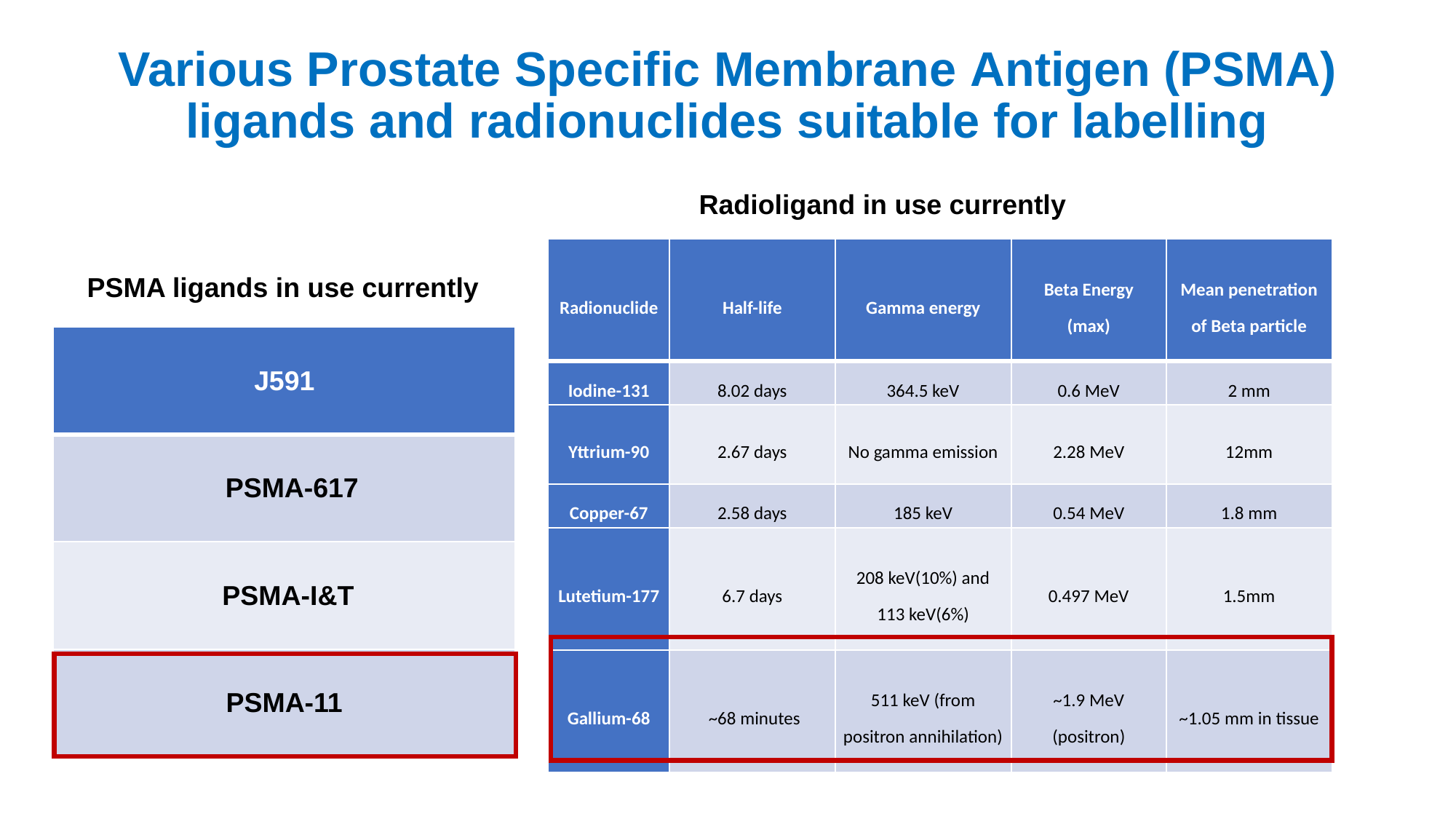

# Various Prostate Specific Membrane Antigen (PSMA) ligands and radionuclides suitable for labelling
Radioligand in use currently
| Radionuclide | Half-life | Gamma energy | Beta Energy (max) | Mean penetration of Beta particle |
| --- | --- | --- | --- | --- |
| Iodine-131 | 8.02 days | 364.5 keV | 0.6 MeV | 2 mm |
| Yttrium-90 | 2.67 days | No gamma emission | 2.28 MeV | 12mm |
| Copper-67 | 2.58 days | 185 keV | 0.54 MeV | 1.8 mm |
| Lutetium-177 | 6.7 days | 208 keV(10%) and 113 keV(6%) | 0.497 MeV | 1.5mm |
| Gallium-68 | ~68 minutes | 511 keV (from positron annihilation) | ~1.9 MeV (positron) | ~1.05 mm in tissue |
   PSMA ligands in use currently
| J591 |
| --- |
| PSMA-617 |
| PSMA-I&T |
| PSMA-11 |